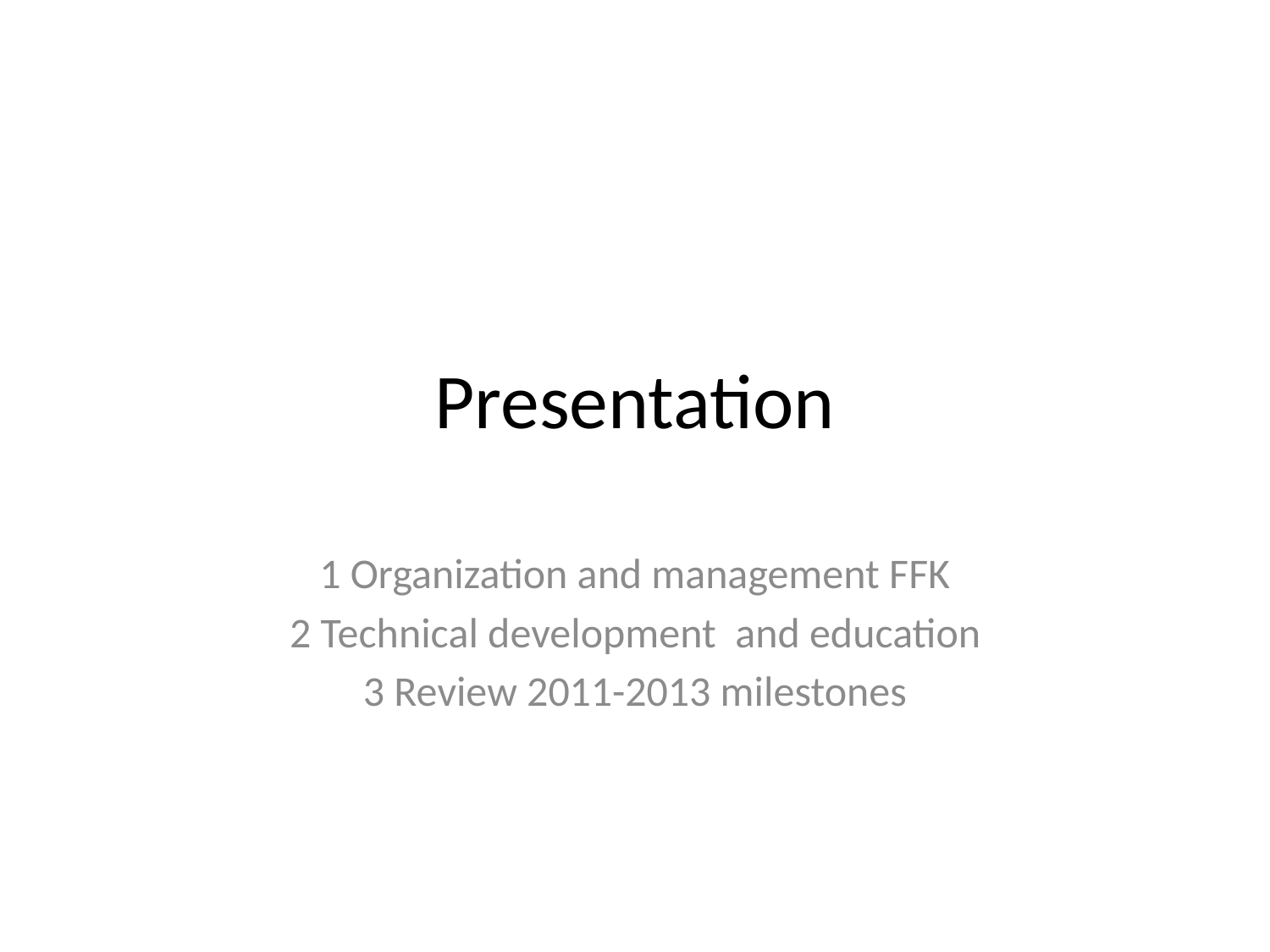

# Presentation
1 Organization and management FFK
2 Technical development  and education
3 Review 2011-2013 milestones